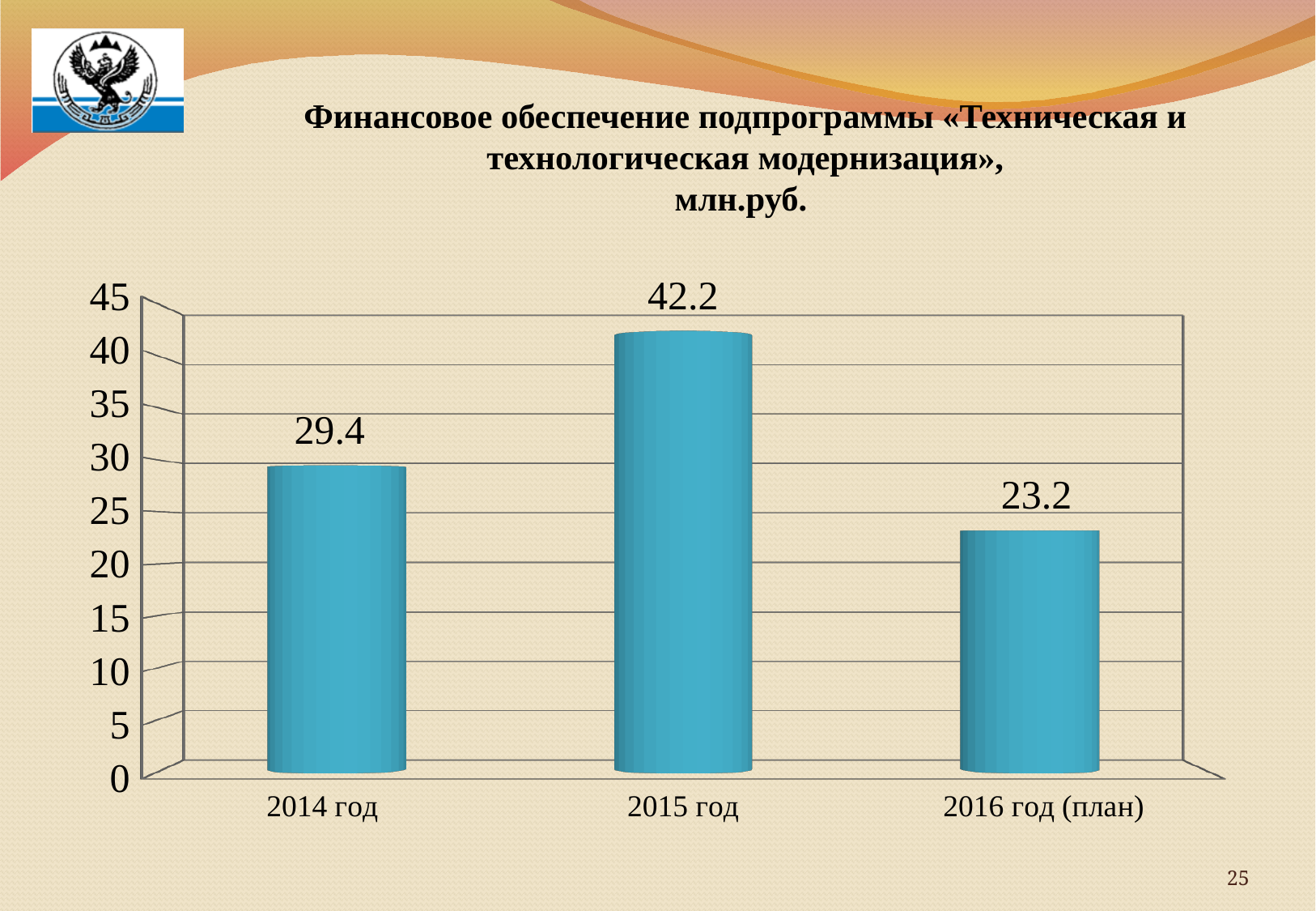

# Финансовое обеспечение подпрограммы «Техническая и технологическая модернизация», млн.руб.

[unsupported chart]

25